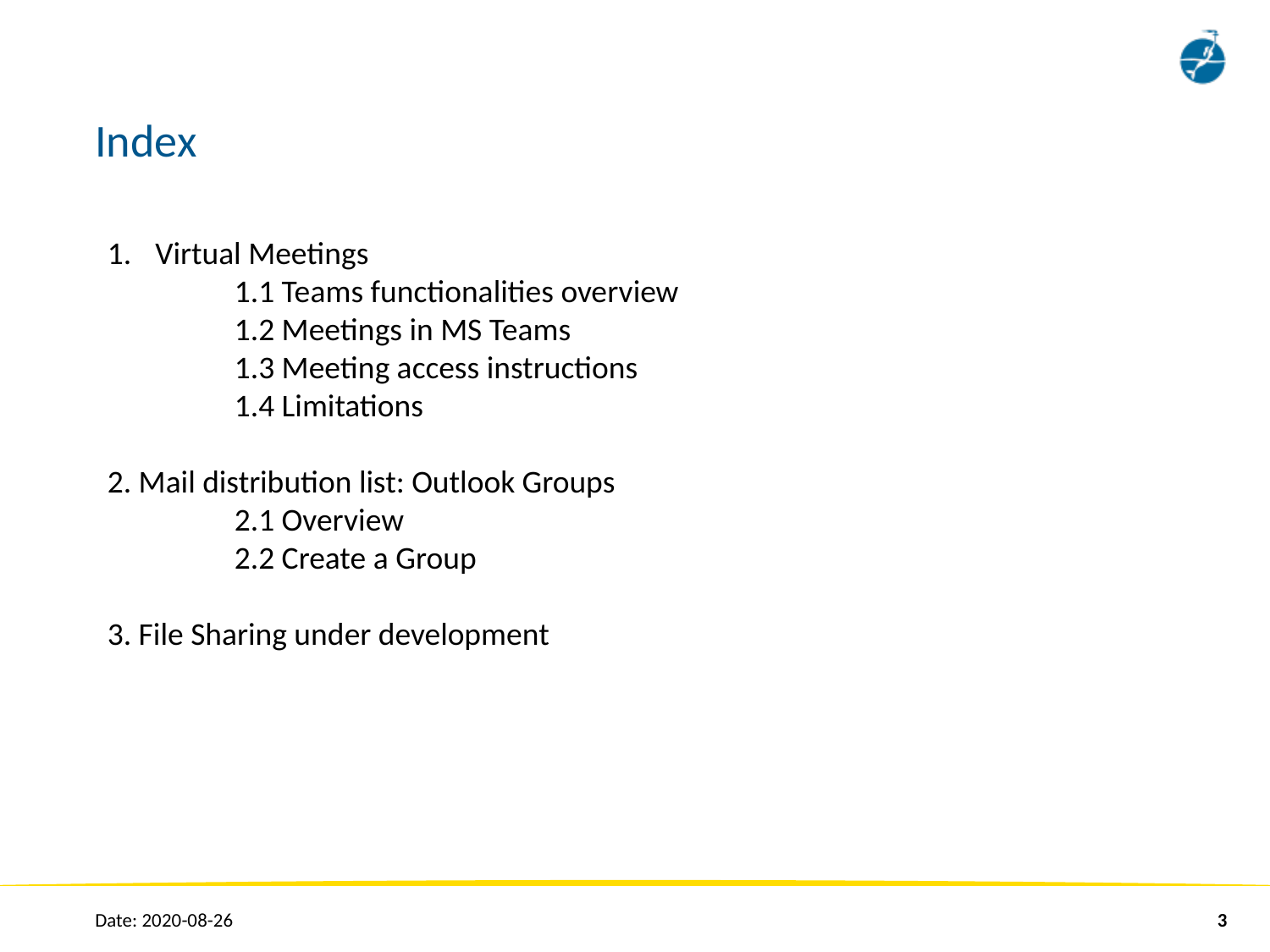

# Index
Virtual Meetings
1.1 Teams functionalities overview
1.2 Meetings in MS Teams
	1.3 Meeting access instructions
	1.4 Limitations

2. Mail distribution list: Outlook Groups
	2.1 Overview
	2.2 Create a Group

3. File Sharing under development

Date: 2020-08-26
3